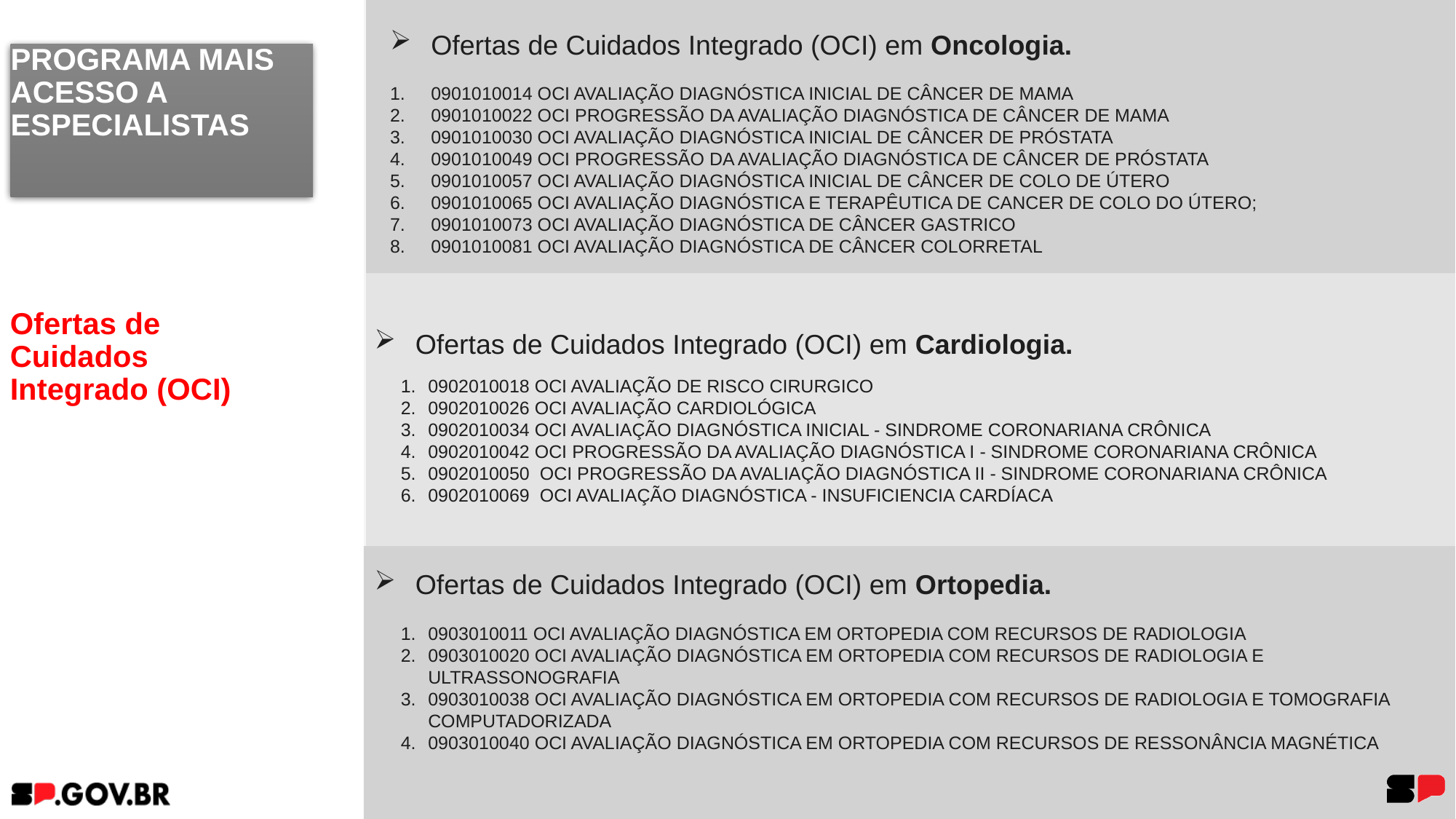

Ofertas de Cuidados Integrado (OCI) em Oncologia.

0901010014 OCI AVALIAÇÃO DIAGNÓSTICA INICIAL DE CÂNCER DE MAMA
0901010022 OCI PROGRESSÃO DA AVALIAÇÃO DIAGNÓSTICA DE CÂNCER DE MAMA
0901010030 OCI AVALIAÇÃO DIAGNÓSTICA INICIAL DE CÂNCER DE PRÓSTATA
0901010049 OCI PROGRESSÃO DA AVALIAÇÃO DIAGNÓSTICA DE CÂNCER DE PRÓSTATA
0901010057 OCI AVALIAÇÃO DIAGNÓSTICA INICIAL DE CÂNCER DE COLO DE ÚTERO
0901010065 OCI AVALIAÇÃO DIAGNÓSTICA E TERAPÊUTICA DE CANCER DE COLO DO ÚTERO;
0901010073 OCI AVALIAÇÃO DIAGNÓSTICA DE CÂNCER GASTRICO
0901010081 OCI AVALIAÇÃO DIAGNÓSTICA DE CÂNCER COLORRETAL

PROGRAMA MAIS ACESSO A ESPECIALISTAS

Ofertas de Cuidados Integrado (OCI) em Cardiologia.

# Ofertas de Cuidados Integrado (OCI)
0902010018 OCI AVALIAÇÃO DE RISCO CIRURGICO
0902010026 OCI AVALIAÇÃO CARDIOLÓGICA
0902010034 OCI AVALIAÇÃO DIAGNÓSTICA INICIAL - SINDROME CORONARIANA CRÔNICA
0902010042 OCI PROGRESSÃO DA AVALIAÇÃO DIAGNÓSTICA I - SINDROME CORONARIANA CRÔNICA
0902010050  OCI PROGRESSÃO DA AVALIAÇÃO DIAGNÓSTICA II - SINDROME CORONARIANA CRÔNICA
0902010069  OCI AVALIAÇÃO DIAGNÓSTICA - INSUFICIENCIA CARDÍACA
Ofertas de Cuidados Integrado (OCI) em Ortopedia.
0903010011 OCI AVALIAÇÃO DIAGNÓSTICA EM ORTOPEDIA COM RECURSOS DE RADIOLOGIA
0903010020 OCI AVALIAÇÃO DIAGNÓSTICA EM ORTOPEDIA COM RECURSOS DE RADIOLOGIA E ULTRASSONOGRAFIA
0903010038 OCI AVALIAÇÃO DIAGNÓSTICA EM ORTOPEDIA COM RECURSOS DE RADIOLOGIA E TOMOGRAFIA COMPUTADORIZADA
0903010040 OCI AVALIAÇÃO DIAGNÓSTICA EM ORTOPEDIA COM RECURSOS DE RESSONÂNCIA MAGNÉTICA